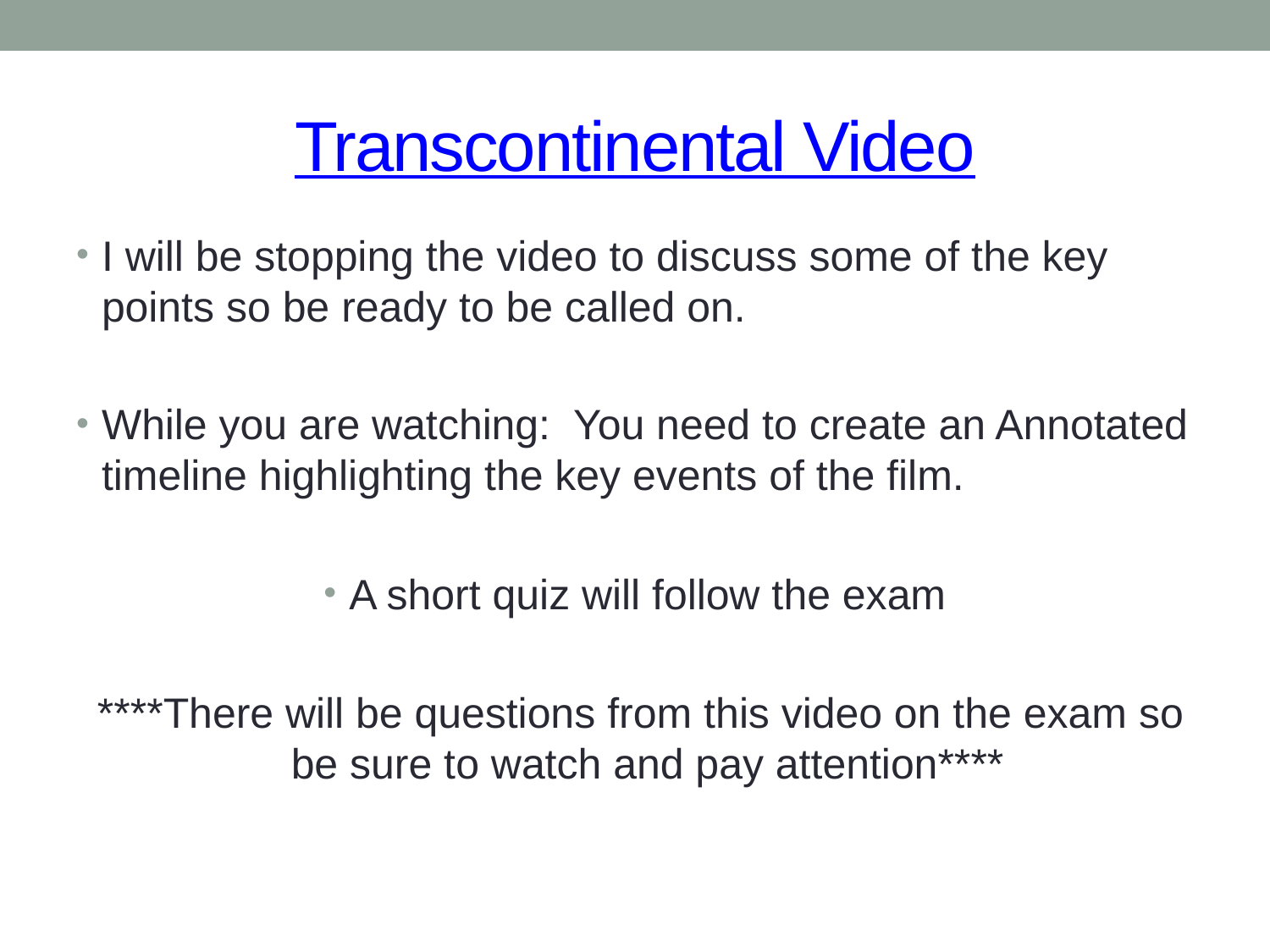

# Transcontinental Video
I will be stopping the video to discuss some of the key points so be ready to be called on.

While you are watching:  You need to create an Annotated timeline highlighting the key events of the film.

A short quiz will follow the exam

 ****There will be questions from this video on the exam so be sure to watch and pay attention****